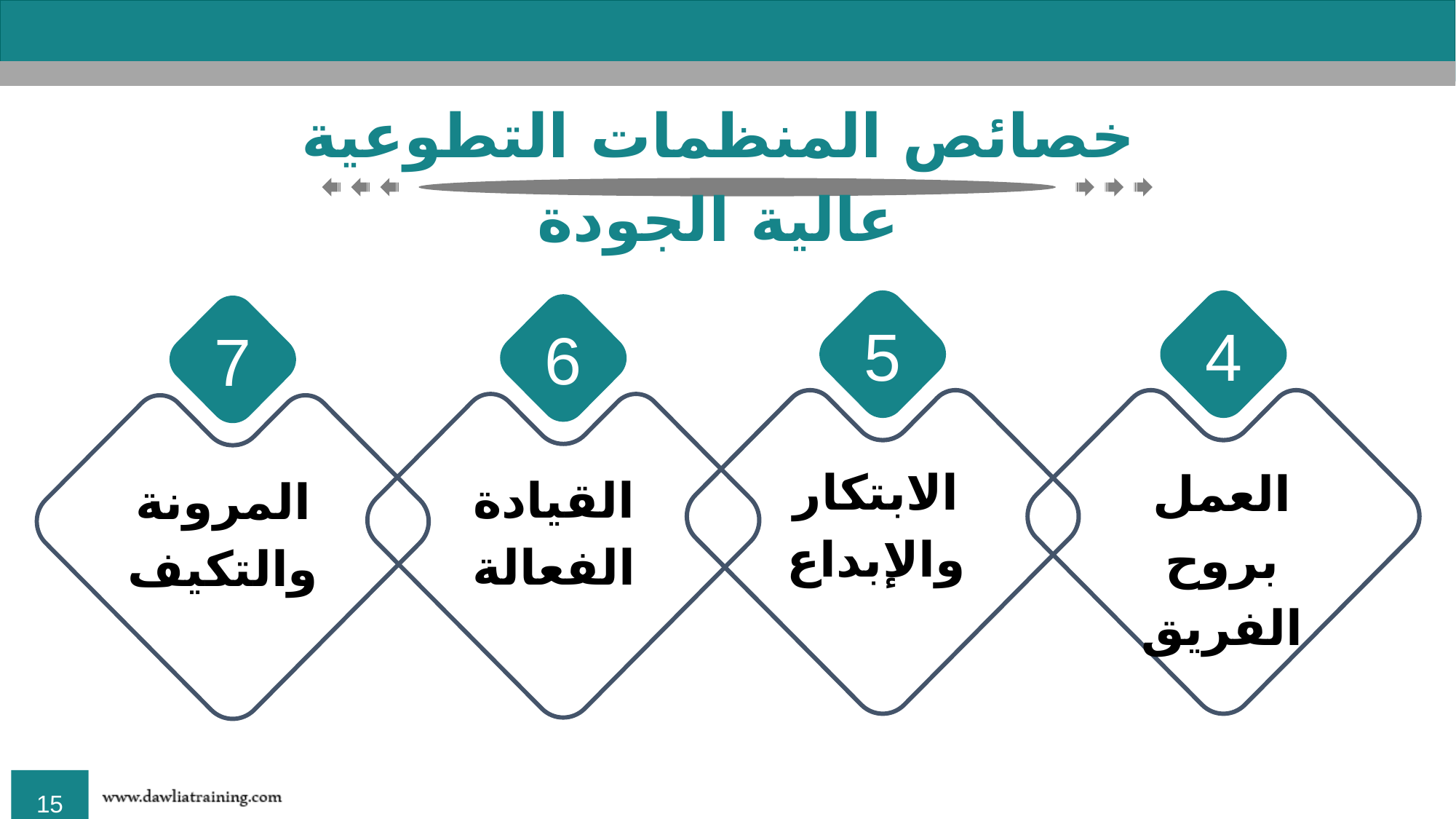

خصائص المنظمات التطوعية عالية الجودة

5

الابتكار والإبداع
4

العمل بروح الفريق
6

القيادة الفعالة
7

المرونة والتكيف